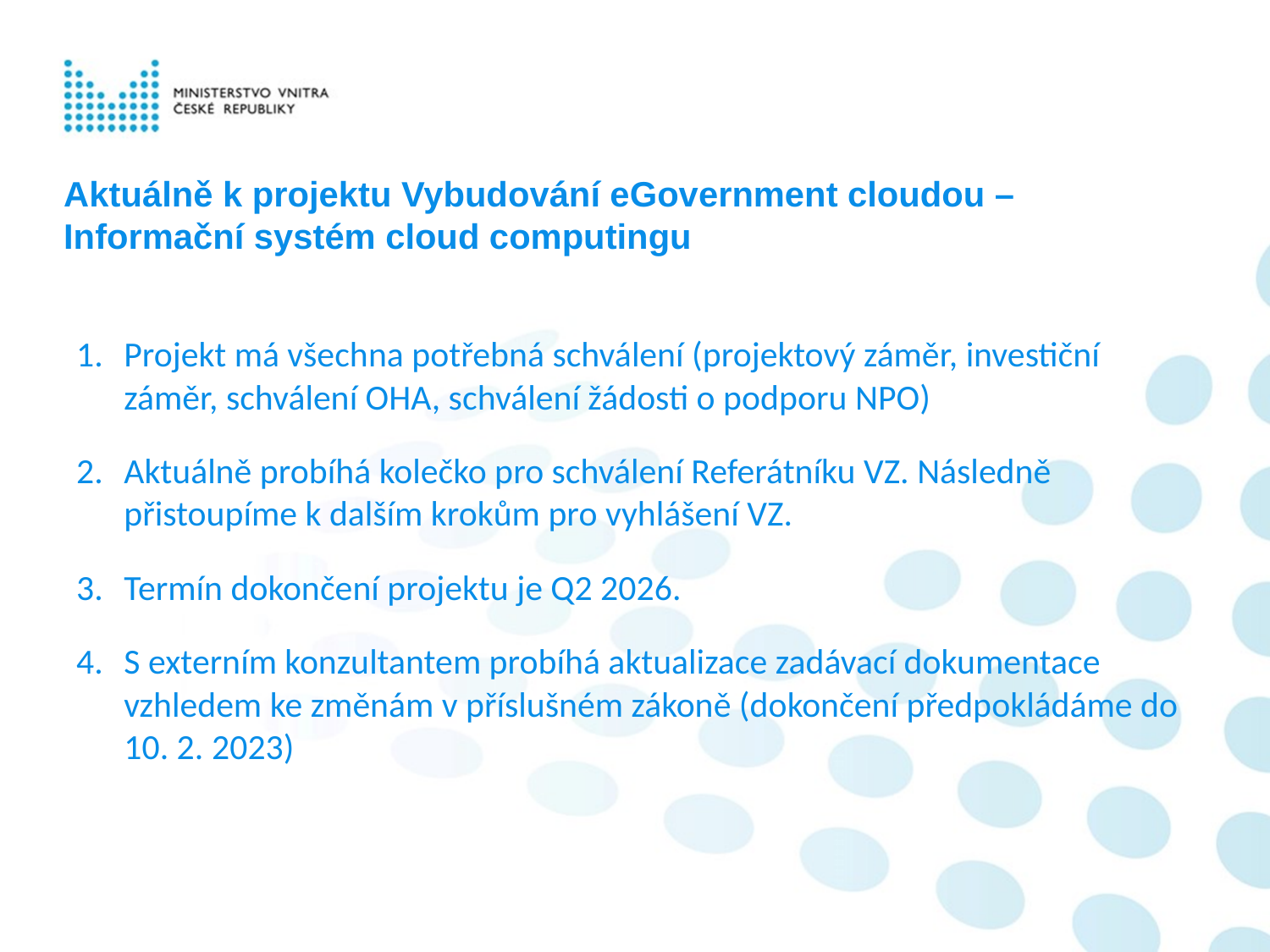

# Aktuálně k projektu Vybudování eGovernment cloudou – Informační systém cloud computingu
Projekt má všechna potřebná schválení (projektový záměr, investiční záměr, schválení OHA, schválení žádosti o podporu NPO)
Aktuálně probíhá kolečko pro schválení Referátníku VZ. Následně přistoupíme k dalším krokům pro vyhlášení VZ.
Termín dokončení projektu je Q2 2026.
S externím konzultantem probíhá aktualizace zadávací dokumentace vzhledem ke změnám v příslušném zákoně (dokončení předpokládáme do 10. 2. 2023)